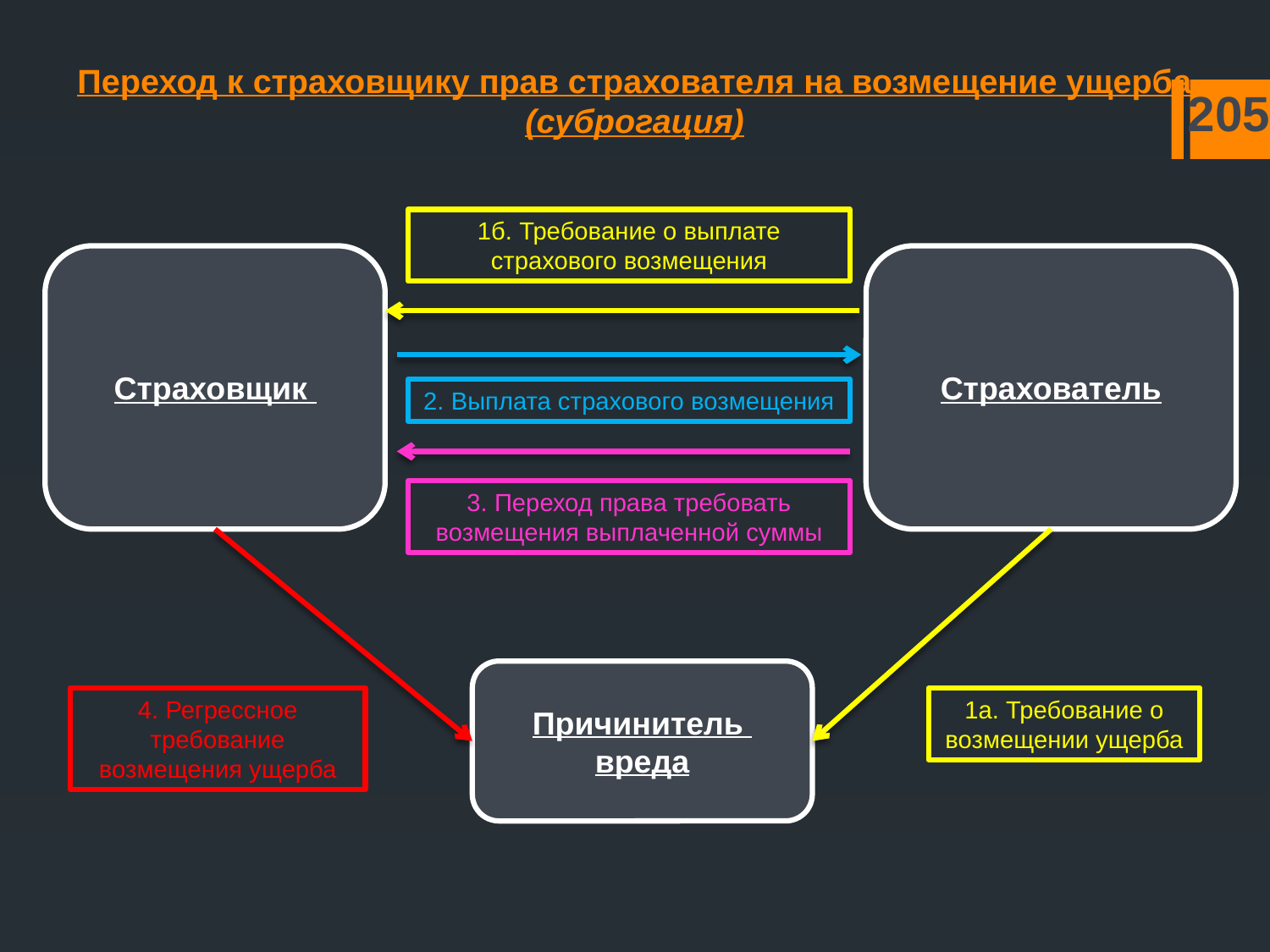

# Переход к страховщику прав страхователя на возмещение ущерба (суброгация)
205
1б. Требование о выплате страхового возмещения
Страховщик
Страхователь
2. Выплата страхового возмещения
3. Переход права требовать возмещения выплаченной суммы
Причинитель
вреда
4. Регрессное требование возмещения ущерба
1а. Требование о возмещении ущерба